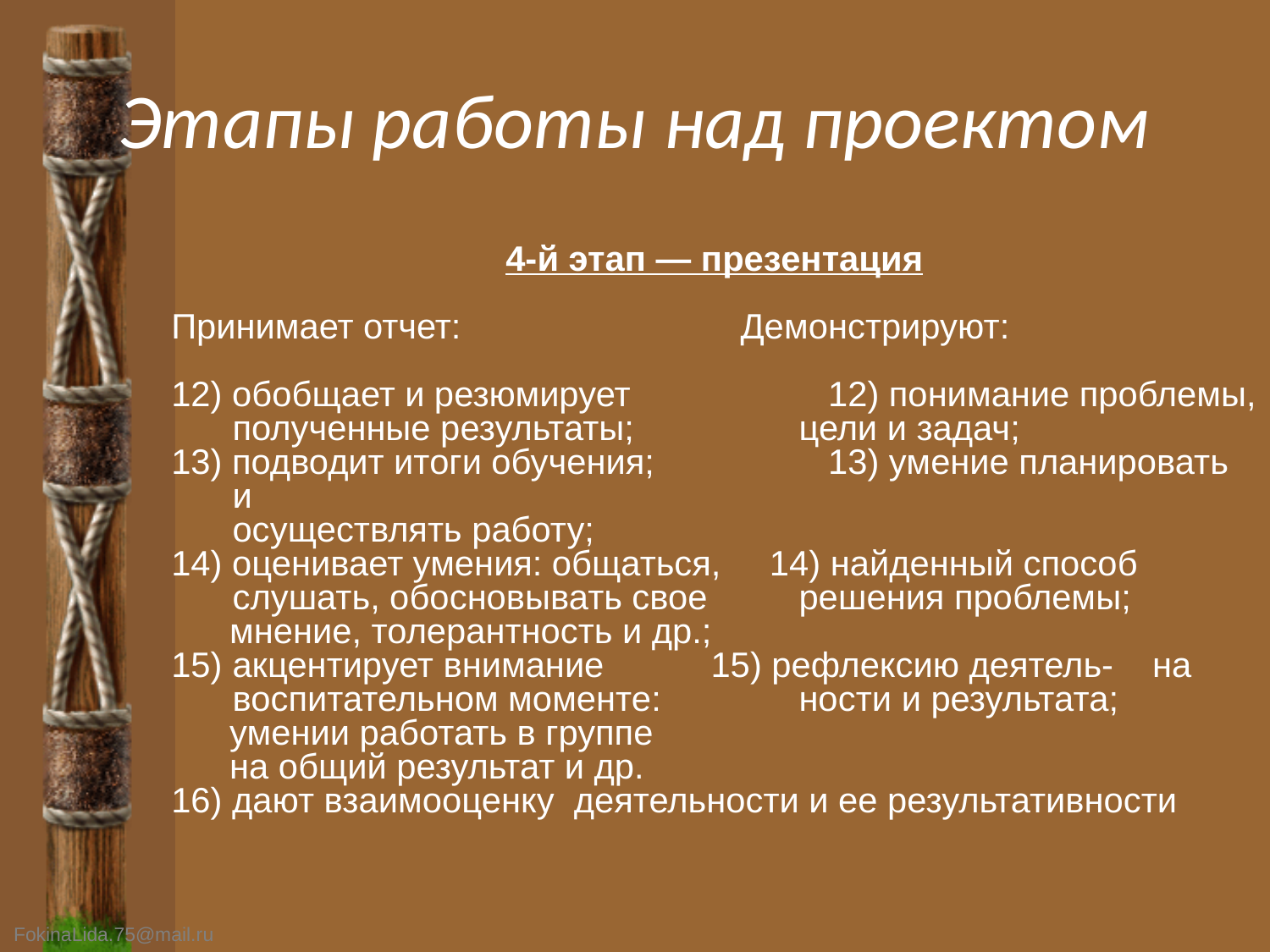

# Этапы работы над проектом
4-й этап — презентация

Принимает отчет: 		   	Демонстрируют:

12) обобщает и резюмирует	         12) понимание проблемы,
полученные результаты;	      цели и задач;
13) подводит итоги обучения;	         13) умение планировать и 					      	      осуществлять работу;
14) оценивает умения: общаться,     14) найденный способ слушать, обосновывать свое 	      решения проблемы;
      мнение, толерантность и др.;
15)	акцентирует внимание	          15) рефлексию деятель-    на воспитательном моменте: 	      ности и результата;
      умении работать в группе
      на общий результат и др.
16) дают взаимооценку  деятельности и ее результативности